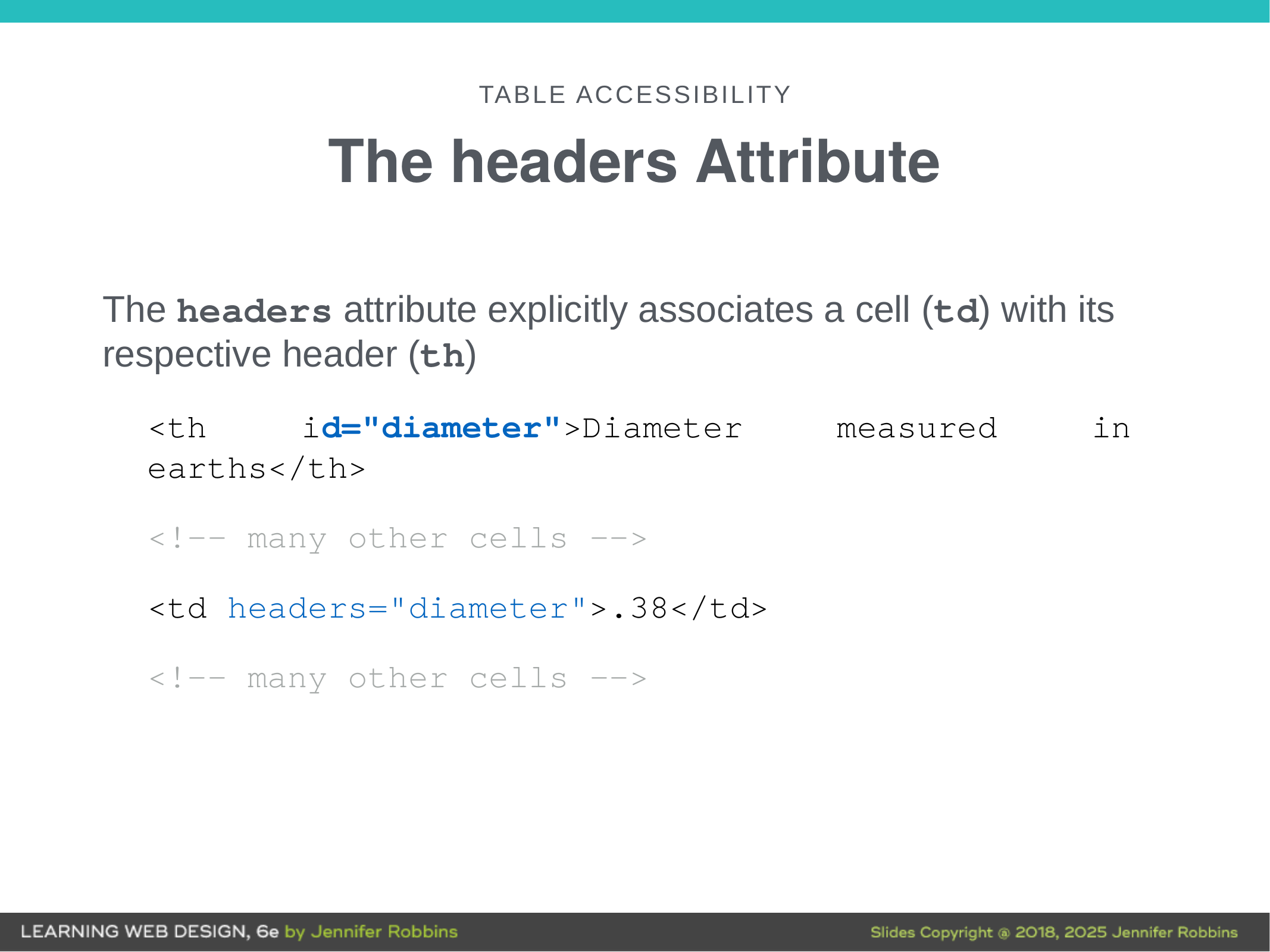

# Table Accessibility
The headers Attribute
The headers attribute explicitly associates a cell (td) with its respective header (th)
<th id="diameter">Diameter measured in earths</th>
<!-- many other cells -->
<td headers="diameter">.38</td>
<!-- many other cells -->